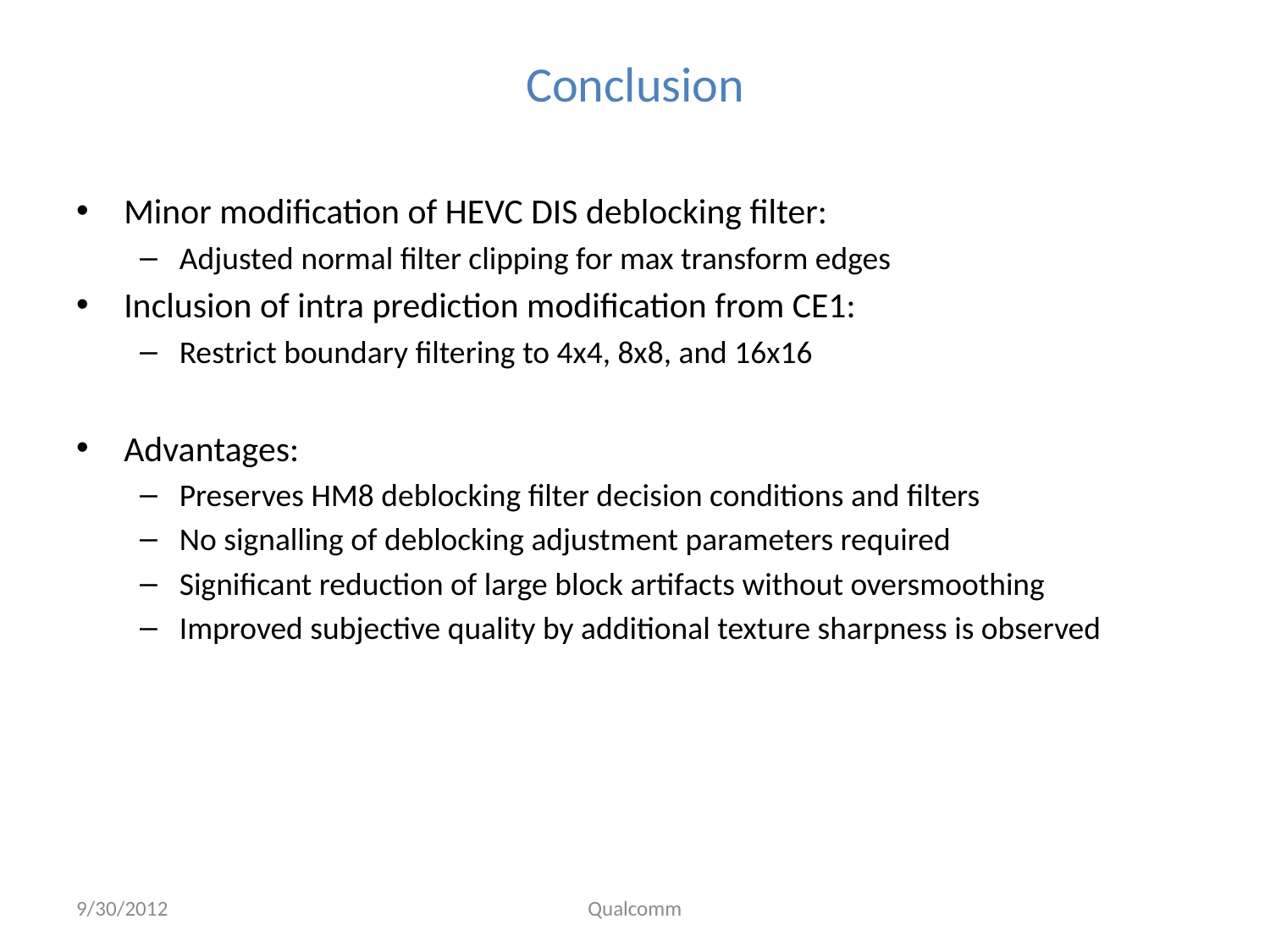

# Conclusion

Minor modification of HEVC DIS deblocking filter:
Adjusted normal filter clipping for max transform edges
Inclusion of intra prediction modification from CE1:
Restrict boundary filtering to 4x4, 8x8, and 16x16

Advantages:
Preserves HM8 deblocking filter decision conditions and filters
No signalling of deblocking adjustment parameters required
Significant reduction of large block artifacts without oversmoothing
Improved subjective quality by additional texture sharpness is observed

9/30/2012
Qualcomm